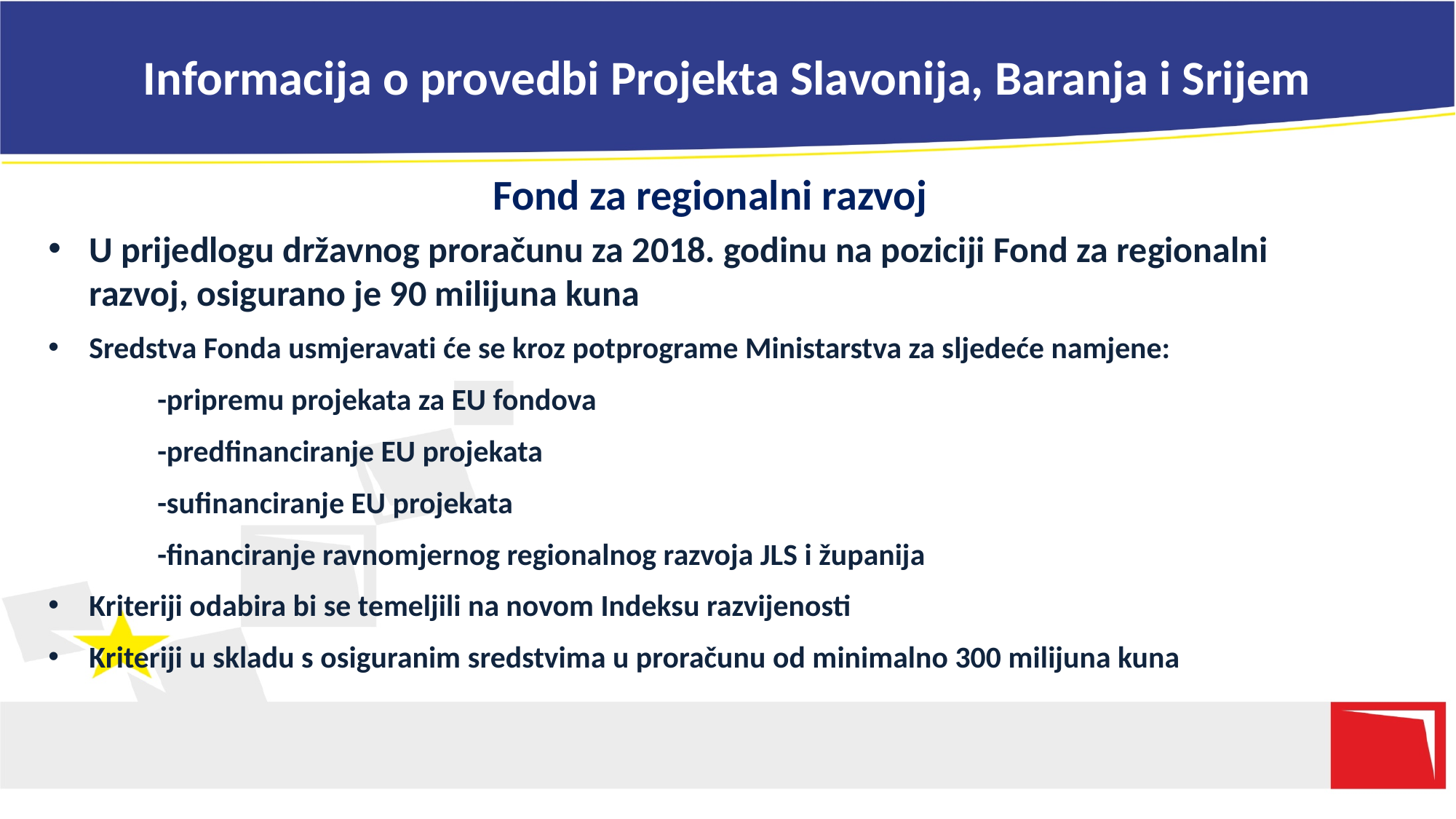

# Informacija o provedbi Projekta Slavonija, Baranja i Srijem
Fond za regionalni razvoj
U prijedlogu državnog proračunu za 2018. godinu na poziciji Fond za regionalni razvoj, osigurano je 90 milijuna kuna
Sredstva Fonda usmjeravati će se kroz potprograme Ministarstva za sljedeće namjene:
	-pripremu projekata za EU fondova
	-predfinanciranje EU projekata
	-sufinanciranje EU projekata
	-financiranje ravnomjernog regionalnog razvoja JLS i županija
Kriteriji odabira bi se temeljili na novom Indeksu razvijenosti
Kriteriji u skladu s osiguranim sredstvima u proračunu od minimalno 300 milijuna kuna